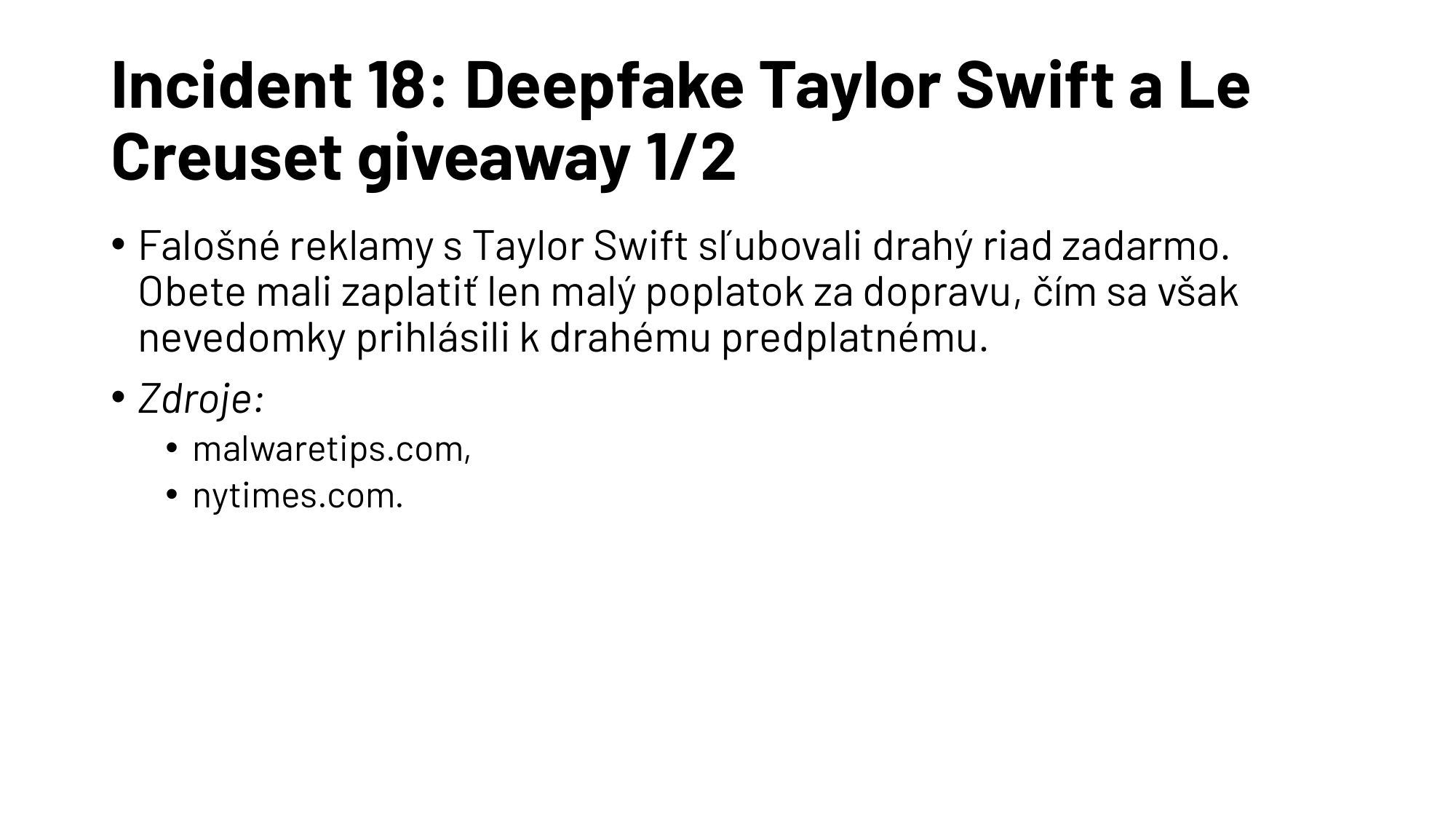

# Incident 18: Deepfake Taylor Swift a Le Creuset giveaway 1/2
Falošné reklamy s Taylor Swift sľubovali drahý riad zadarmo. Obete mali zaplatiť len malý poplatok za dopravu, čím sa však nevedomky prihlásili k drahému predplatnému.
Zdroje:
malwaretips.com,
nytimes.com.